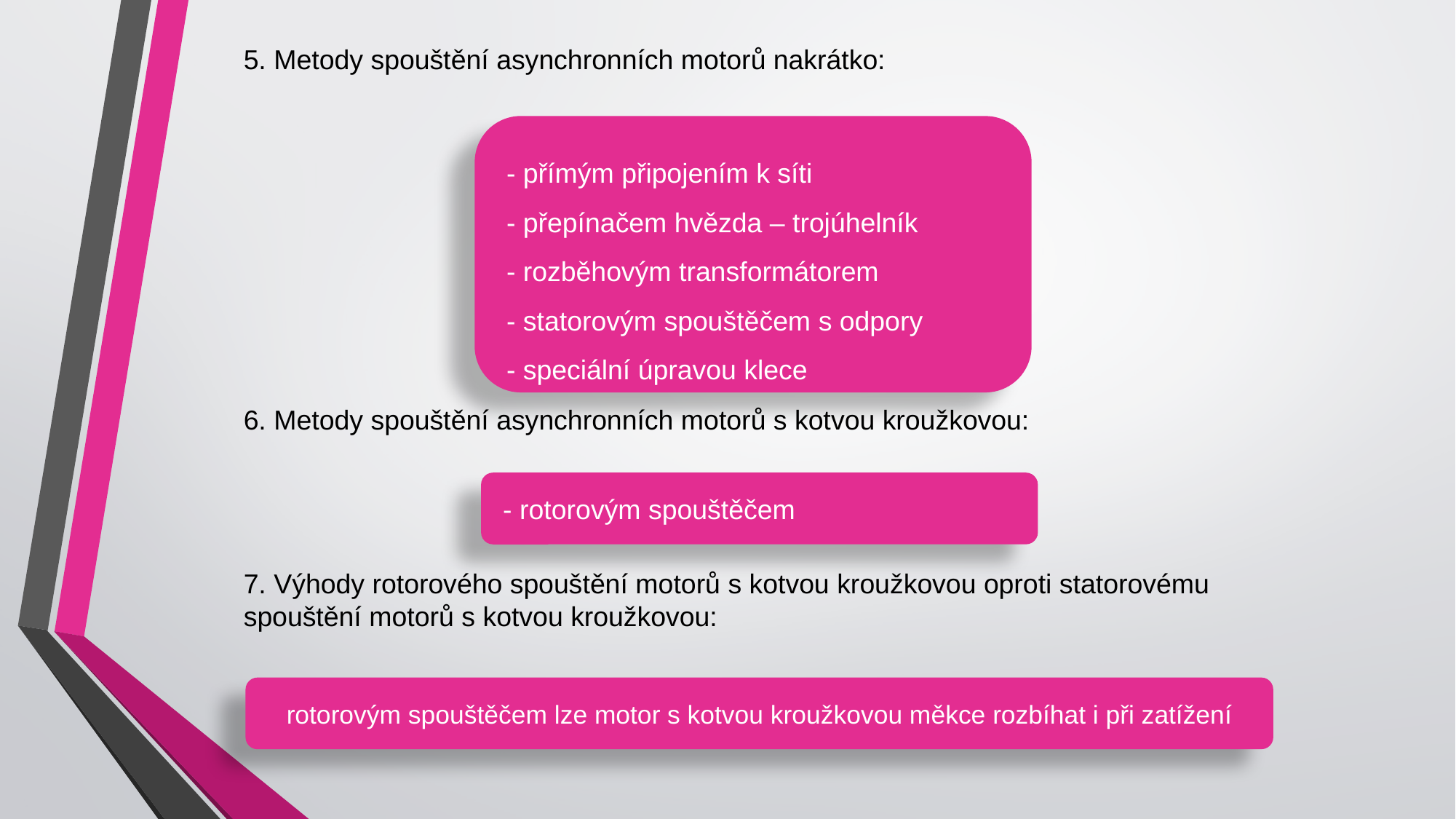

5. Metody spouštění asynchronních motorů nakrátko:

6. Metody spouštění asynchronních motorů s kotvou kroužkovou:

7. Výhody rotorového spouštění motorů s kotvou kroužkovou oproti statorovému   spouštění motorů s kotvou kroužkovou:

 - přímým připojením k síti
 - přepínačem hvězda – trojúhelník
 - rozběhovým transformátorem
 - statorovým spouštěčem s odpory
 - speciální úpravou klece

 - rotorovým spouštěčem
rotorovým spouštěčem lze motor s kotvou kroužkovou měkce rozbíhat i při zatížení